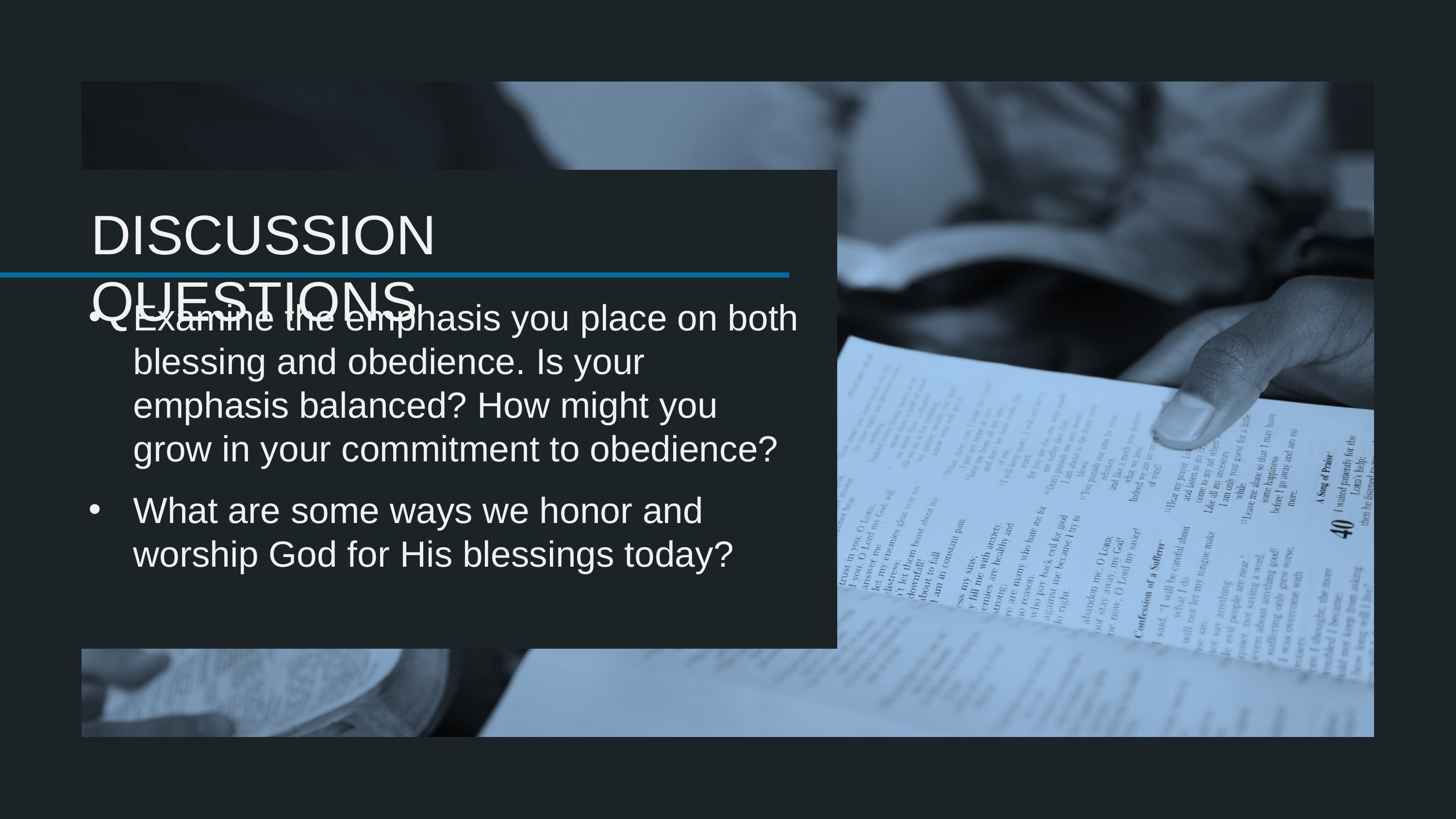

Examine the emphasis you place on both blessing and obedience. Is your emphasis balanced? How might you grow in your commitment to obedience?
What are some ways we honor and worship God for His blessings today?